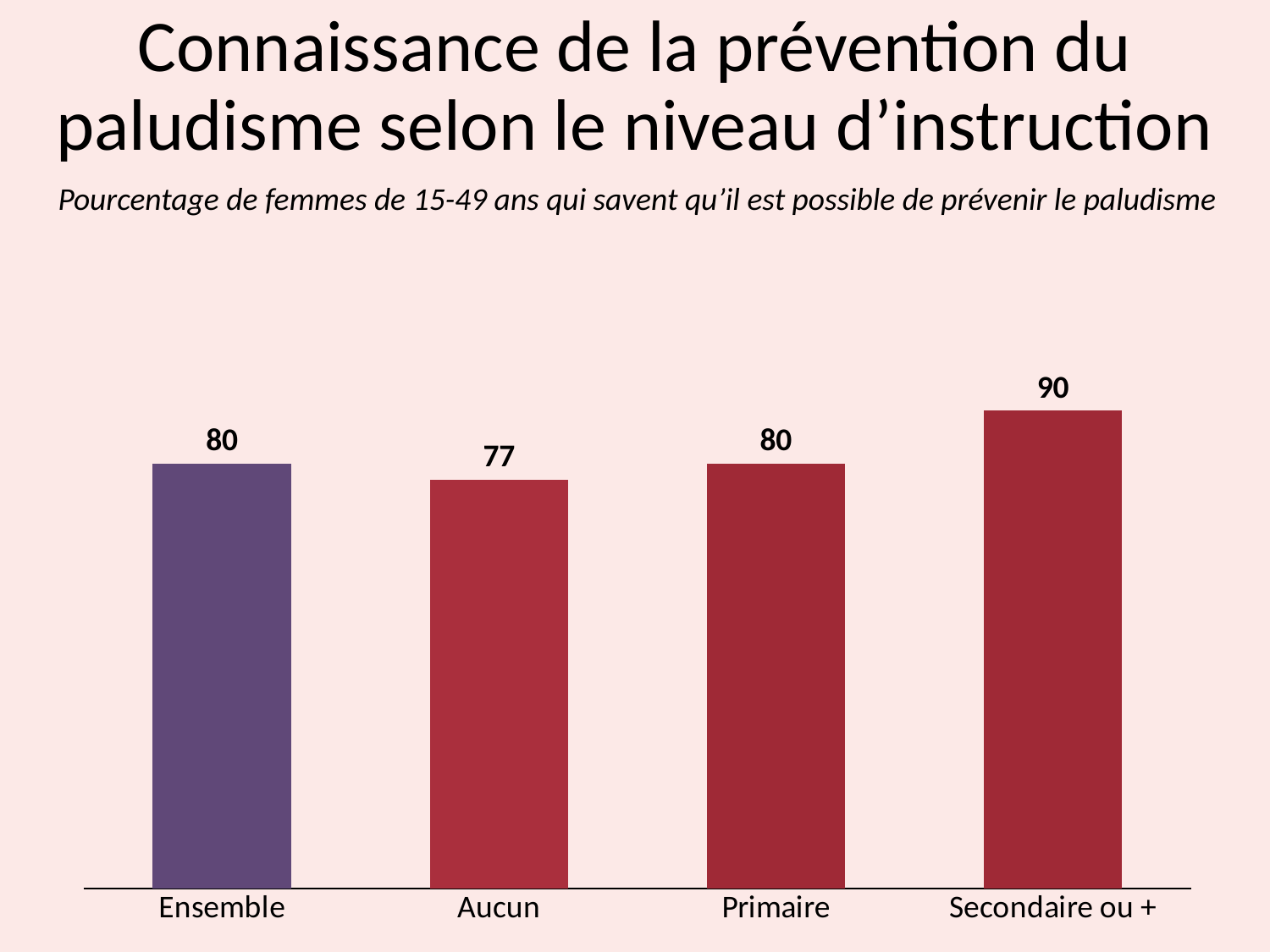

# Connaissance de la prévention du paludisme selon le niveau d’instruction
Pourcentage de femmes de 15-49 ans qui savent qu’il est possible de prévenir le paludisme

### Chart

| Category | Series 1 |
|---|---|
| Ensemble | 80.0 |
| Aucun | 77.0 |
| Primaire | 80.0 |
| Secondaire ou + | 90.0 |